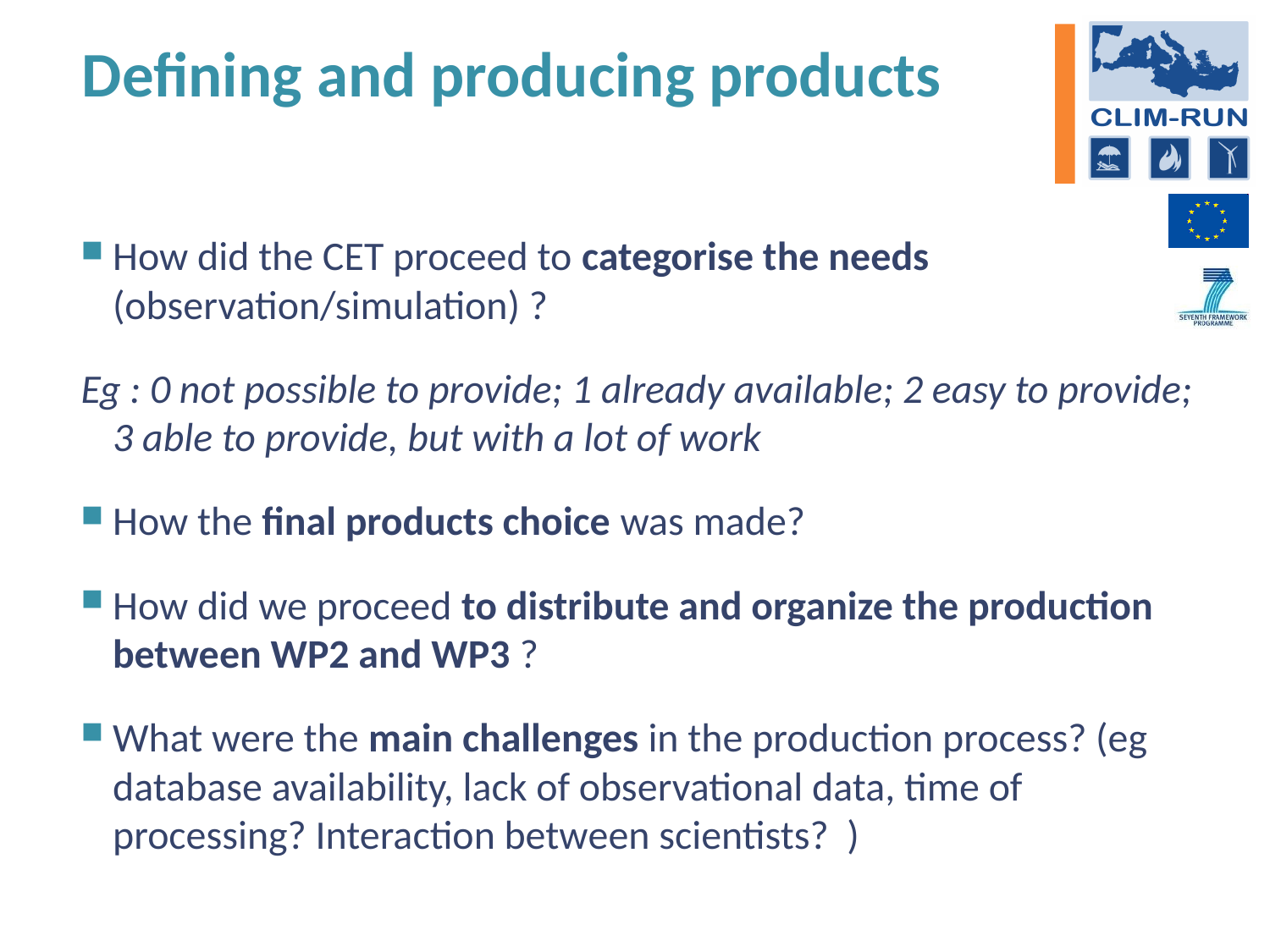

# Defining and producing products

How did the CET proceed to categorise the needs (observation/simulation) ?
Eg : 0 not possible to provide; 1 already available; 2 easy to provide; 3 able to provide, but with a lot of work
How the final products choice was made?
How did we proceed to distribute and organize the production between WP2 and WP3 ?
What were the main challenges in the production process? (eg database availability, lack of observational data, time of processing? Interaction between scientists?  )